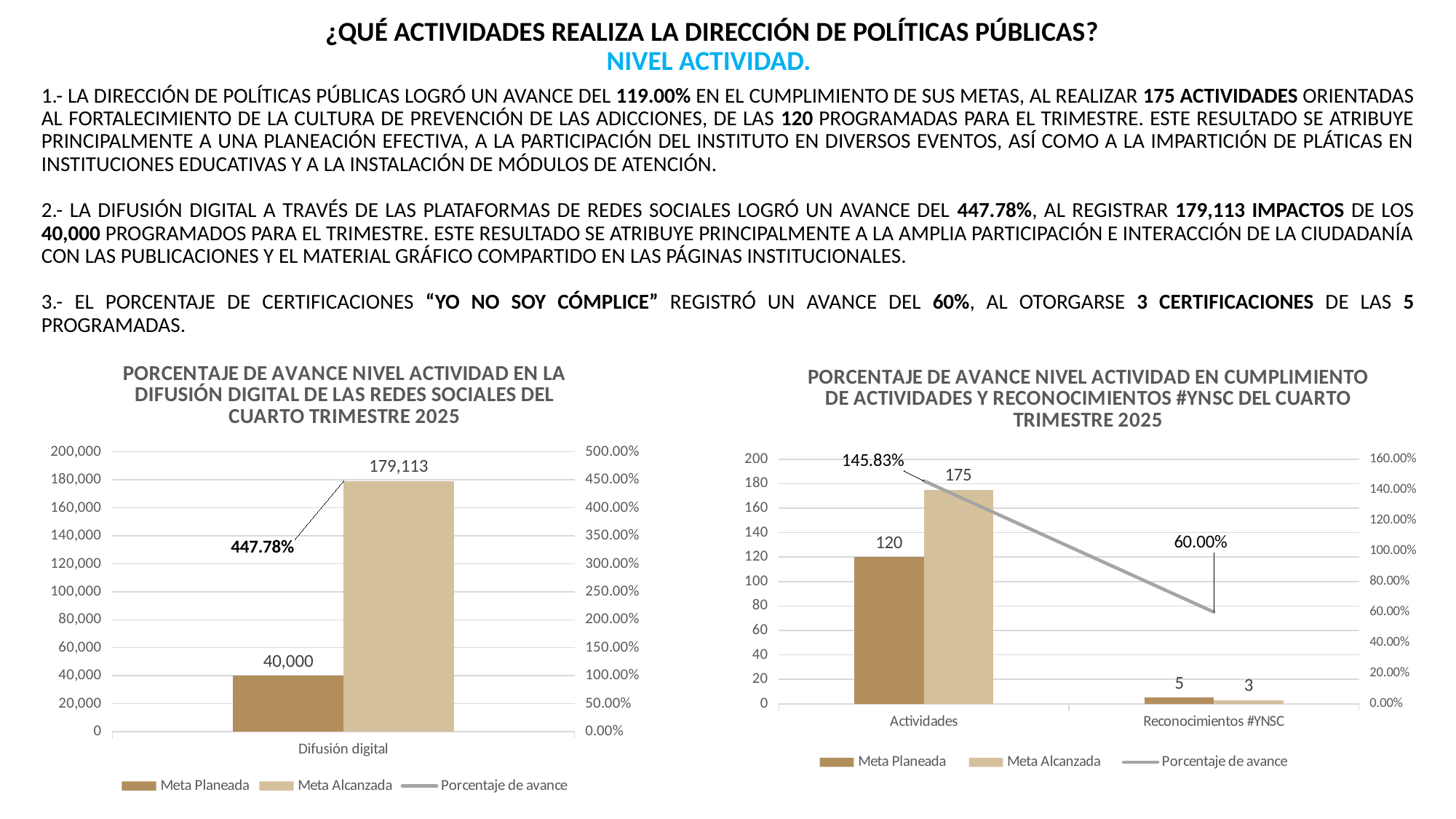

¿QUÉ ACTIVIDADES REALIZA LA DIRECCIÓN DE POLÍTICAS PÚBLICAS? NIVEL ACTIVIDAD.
1.- La Dirección de Políticas Públicas logró un avance del 119.00% en el cumplimiento de sus metas, al realizar 175 actividades orientadas al fortalecimiento de la cultura de prevención de las adicciones, de las 120 programadas para el trimestre. Este resultado se atribuye principalmente a una planeación efectiva, a la participación del Instituto en diversos eventos, así como a la impartición de pláticas en instituciones educativas y a la instalación de módulos de atención.
2.- La difusión digital a través de las plataformas de redes sociales logró un avance del 447.78%, al registrar 179,113 impactos de los 40,000 programados para el trimestre. Este resultado se atribuye principalmente a la amplia participación e interacción de la ciudadanía con las publicaciones y el material gráfico compartido en las páginas institucionales.
3.- El porcentaje de certificaciones “Yo no soy cómplice” registró un avance del 60%, al otorgarse 3 certificaciones de las 5 programadas.

### Chart: PORCENTAJE DE AVANCE NIVEL ACTIVIDAD EN LA DIFUSIÓN DIGITAL DE LAS REDES SOCIALES DEL CUARTO TRIMESTRE 2025

| Category | Meta Planeada | Meta Alcanzada |  |
|---|---|---|---|
| Difusión digital | 40000.0 | 179113.0 | 4.477825 |

### Chart: PORCENTAJE DE AVANCE NIVEL ACTIVIDAD EN CUMPLIMIENTO DE ACTIVIDADES Y RECONOCIMIENTOS #YNSC DEL CUARTO TRIMESTRE 2025

| Category | Meta Planeada | Meta Alcanzada |  |
|---|---|---|---|
| Actividades | 120.0 | 175.0 | 1.4583333333333333 |
| Reconocimientos #YNSC | 5.0 | 3.0 | 0.6 |